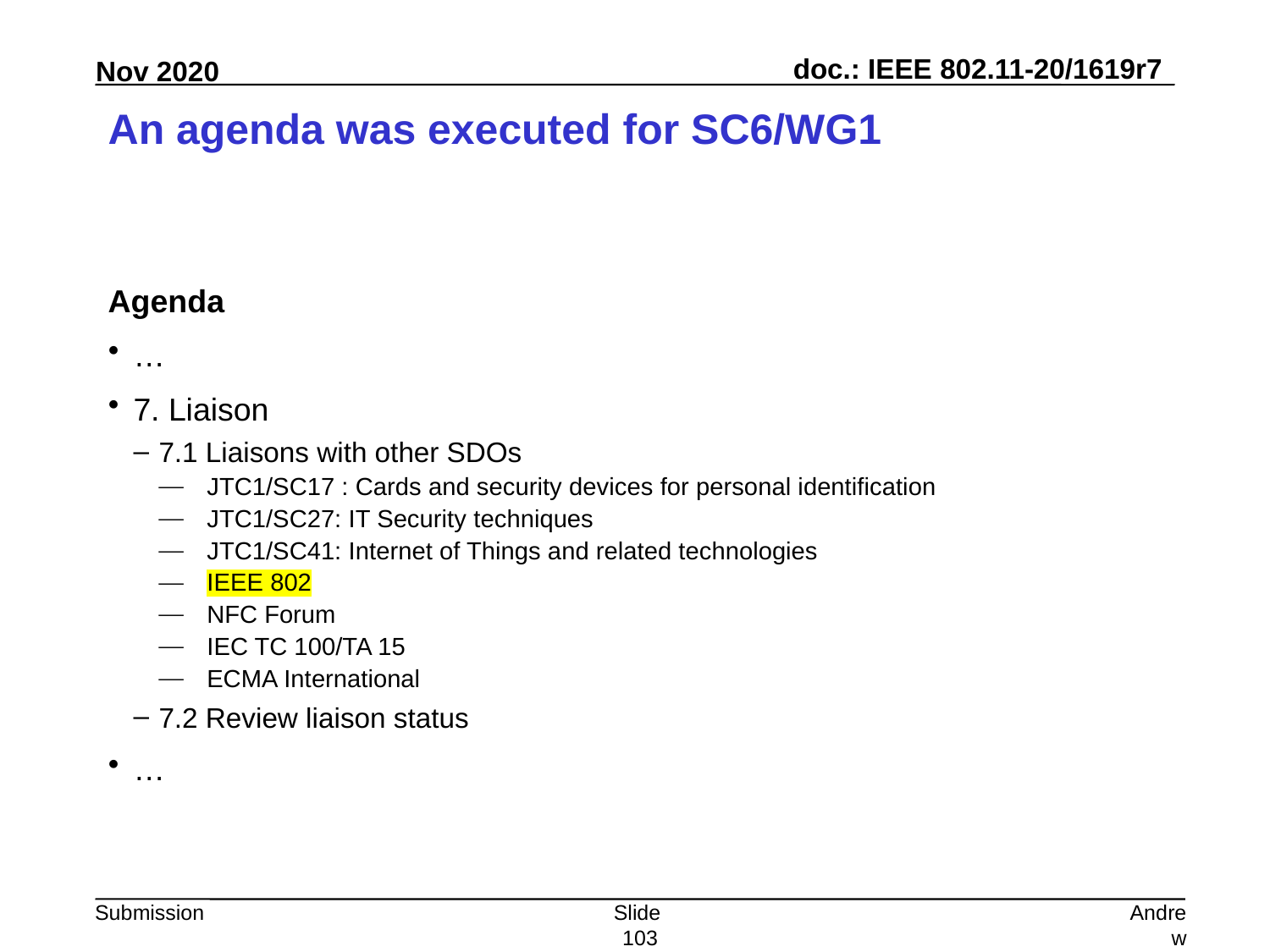

# An agenda was executed for SC6/WG1
Agenda
…
7. Liaison
7.1 Liaisons with other SDOs
JTC1/SC17 : Cards and security devices for personal identification
JTC1/SC27: IT Security techniques
JTC1/SC41: Internet of Things and related technologies
IEEE 802
NFC Forum
IEC TC 100/TA 15
ECMA International
7.2 Review liaison status
…
Slide 103
Andrew Myles, Cisco